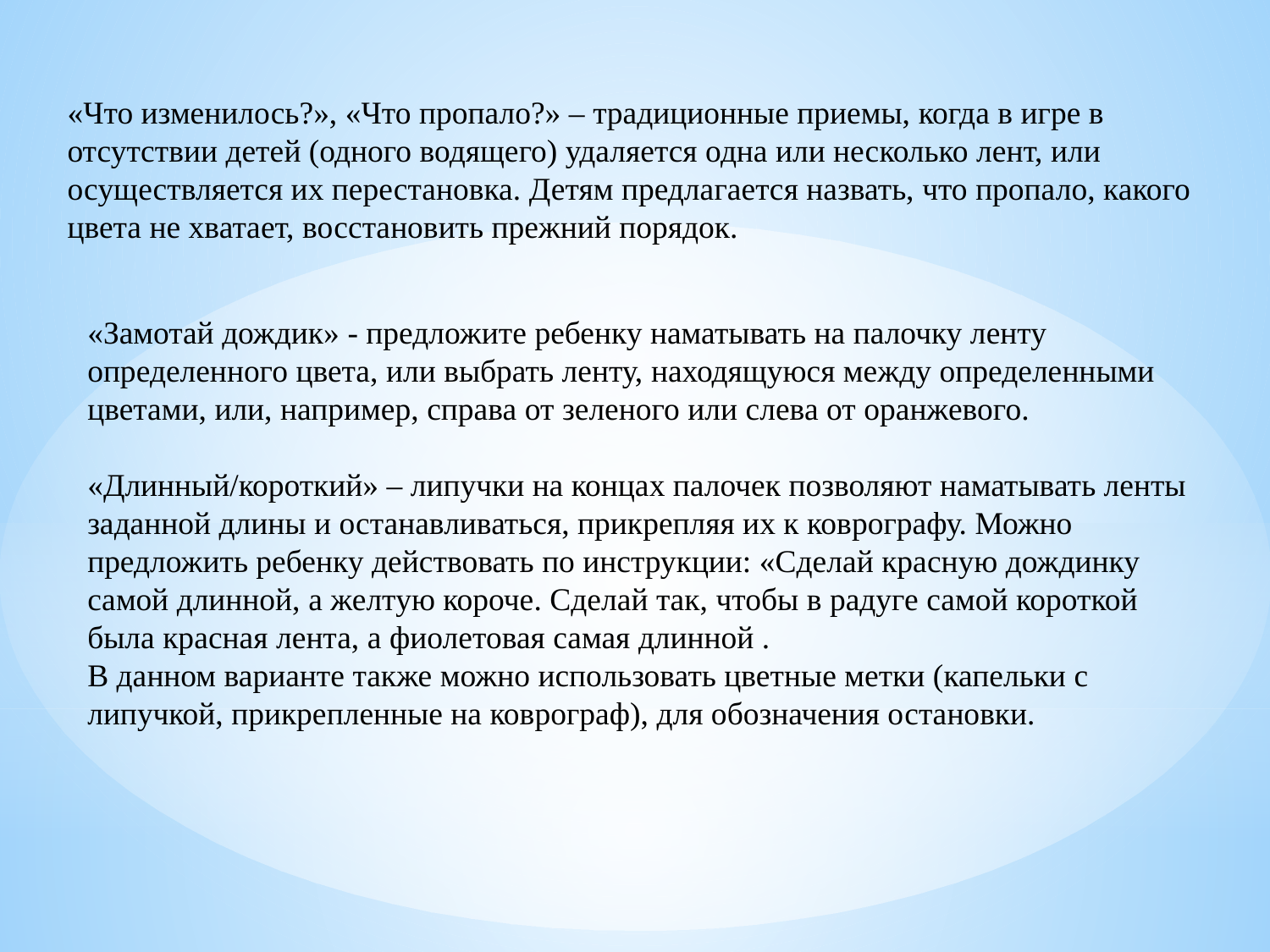

«Что изменилось?», «Что пропало?» – традиционные приемы, когда в игре в отсутствии детей (одного водящего) удаляется одна или несколько лент, или осуществляется их перестановка. Детям предлагается назвать, что пропало, какого цвета не хватает, восстановить прежний порядок.
«Замотай дождик» - предложите ребенку наматывать на палочку ленту определенного цвета, или выбрать ленту, находящуюся между определенными цветами, или, например, справа от зеленого или слева от оранжевого.

«Длинный/короткий» – липучки на концах палочек позволяют наматывать ленты заданной длины и останавливаться, прикрепляя их к коврографу. Можно предложить ребенку действовать по инструкции: «Сделай красную дождинку самой длинной, а желтую короче. Сделай так, чтобы в радуге самой короткой была красная лента, а фиолетовая самая длинной .
В данном варианте также можно использовать цветные метки (капельки с липучкой, прикрепленные на коврограф), для обозначения остановки.